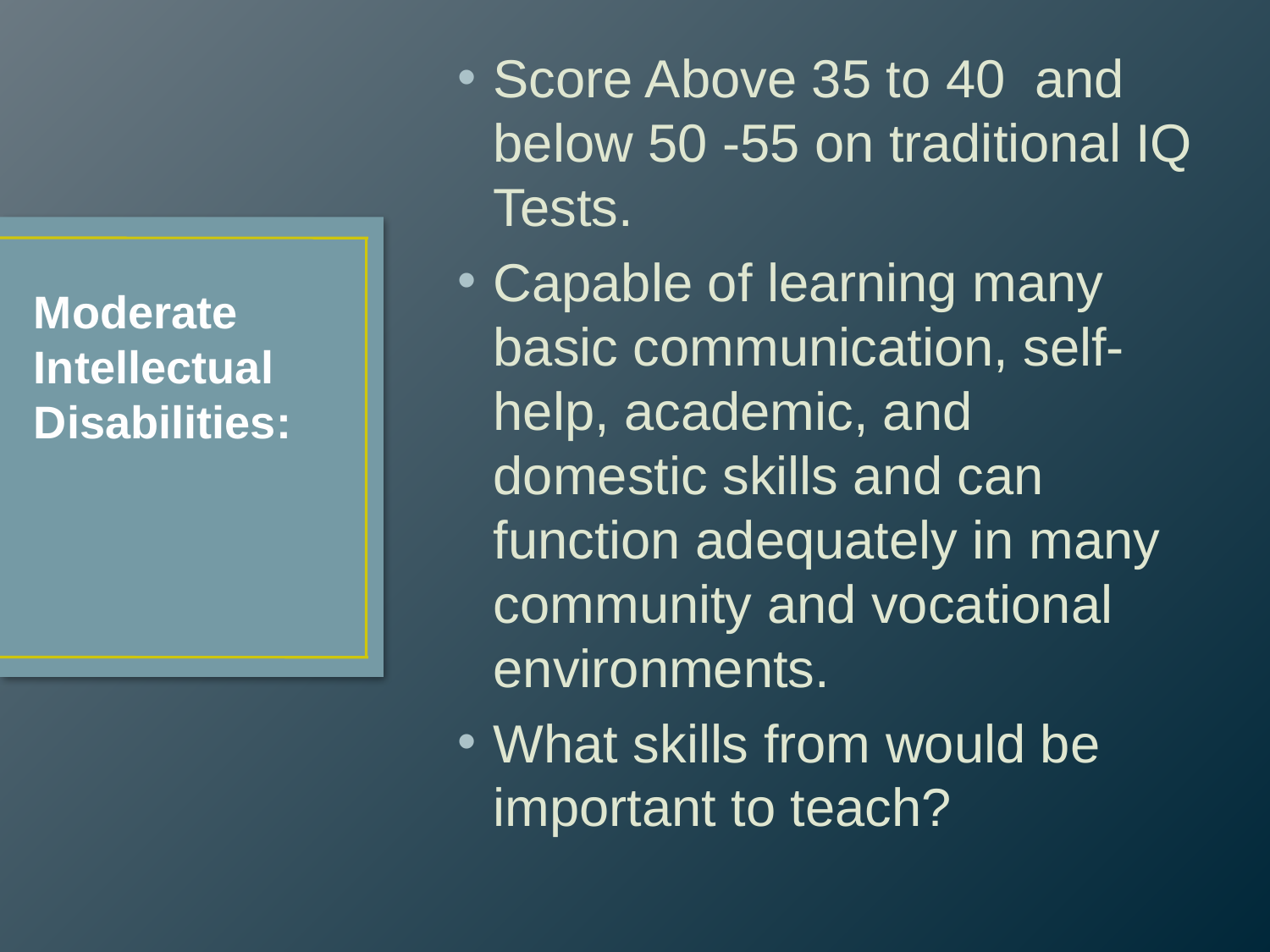

Score Above 35 to 40  and below 50 -55 on traditional IQ Tests.
Capable of learning many basic communication, self-help, academic, and domestic skills and can function adequately in many community and vocational environments.
What skills from would be important to teach?
# Moderate Intellectual Disabilities: